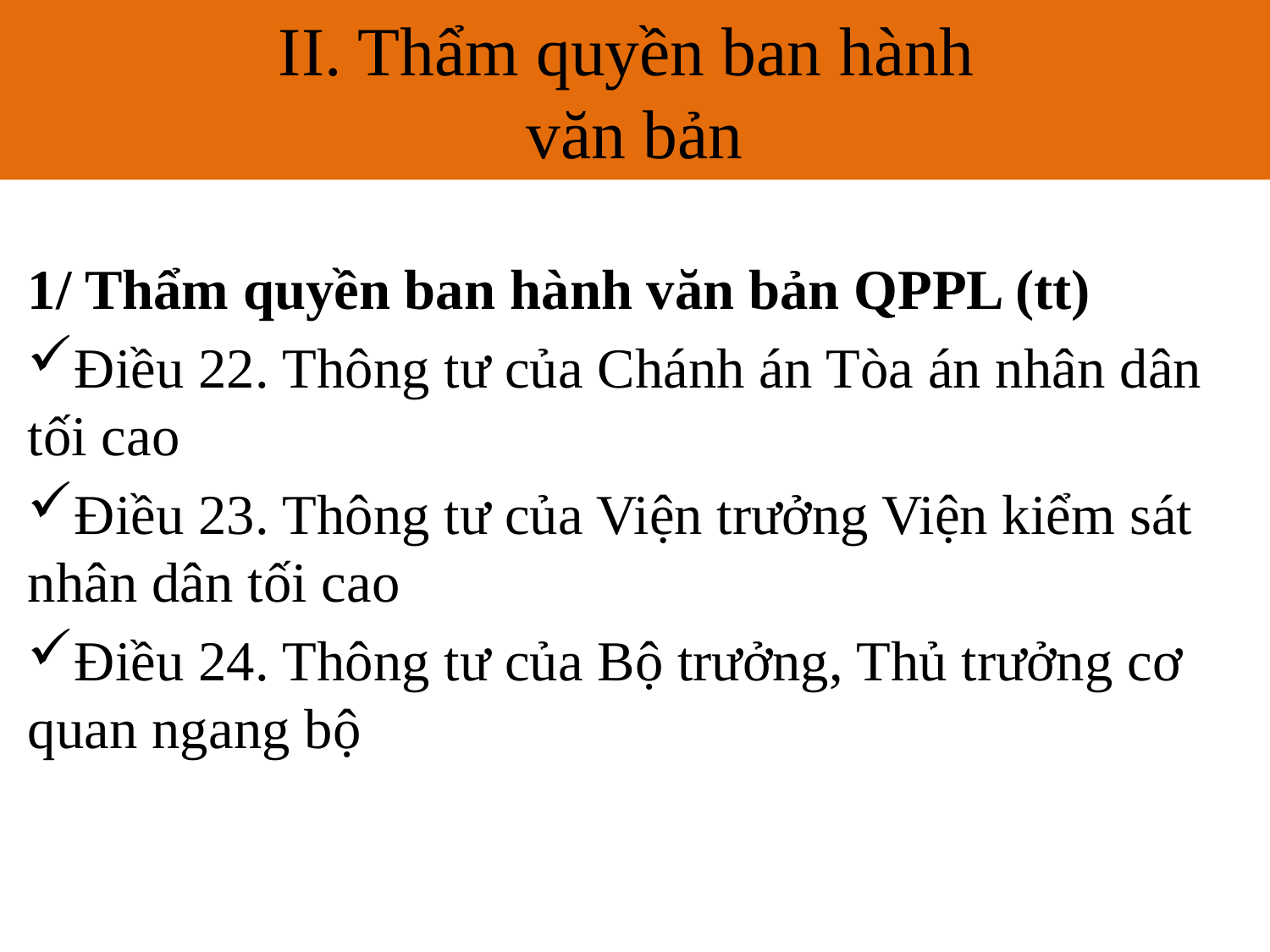

II. Thẩm quyền ban hành
văn bản
# II. Thẩm quyền ban hành văn bản
1/ Thẩm quyền ban hành văn bản QPPL (tt)
Điều 22. Thông tư của Chánh án Tòa án nhân dân tối cao
Điều 23. Thông tư của Viện trưởng Viện kiểm sát nhân dân tối cao
Điều 24. Thông tư của Bộ trưởng, Thủ trưởng cơ quan ngang bộ